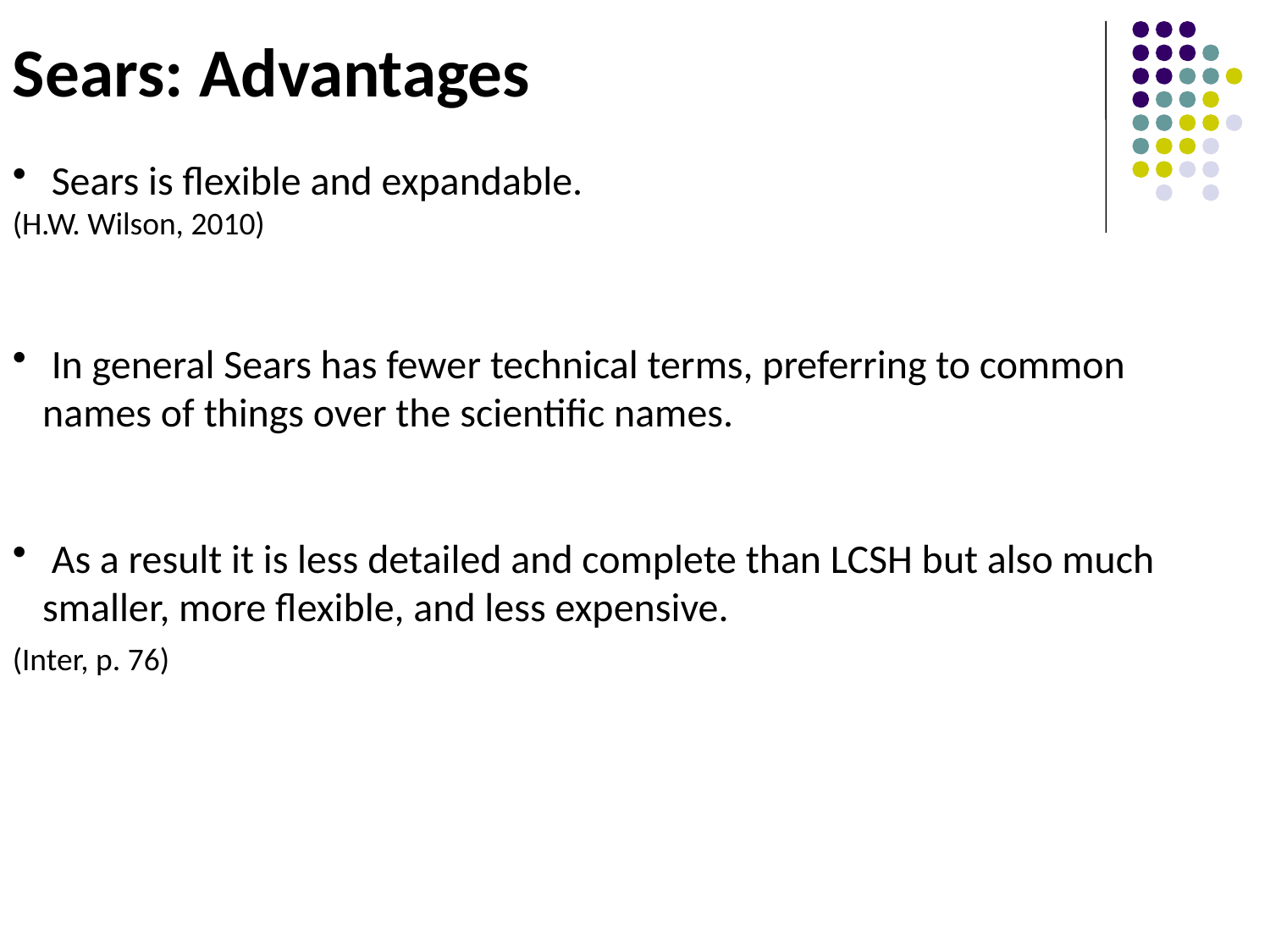

Sears: Advantages
 Sears is flexible and expandable.
(H.W. Wilson, 2010)

 In general Sears has fewer technical terms, preferring to common names of things over the scientific names.

 As a result it is less detailed and complete than LCSH but also much smaller, more flexible, and less expensive.
(Inter, p. 76)